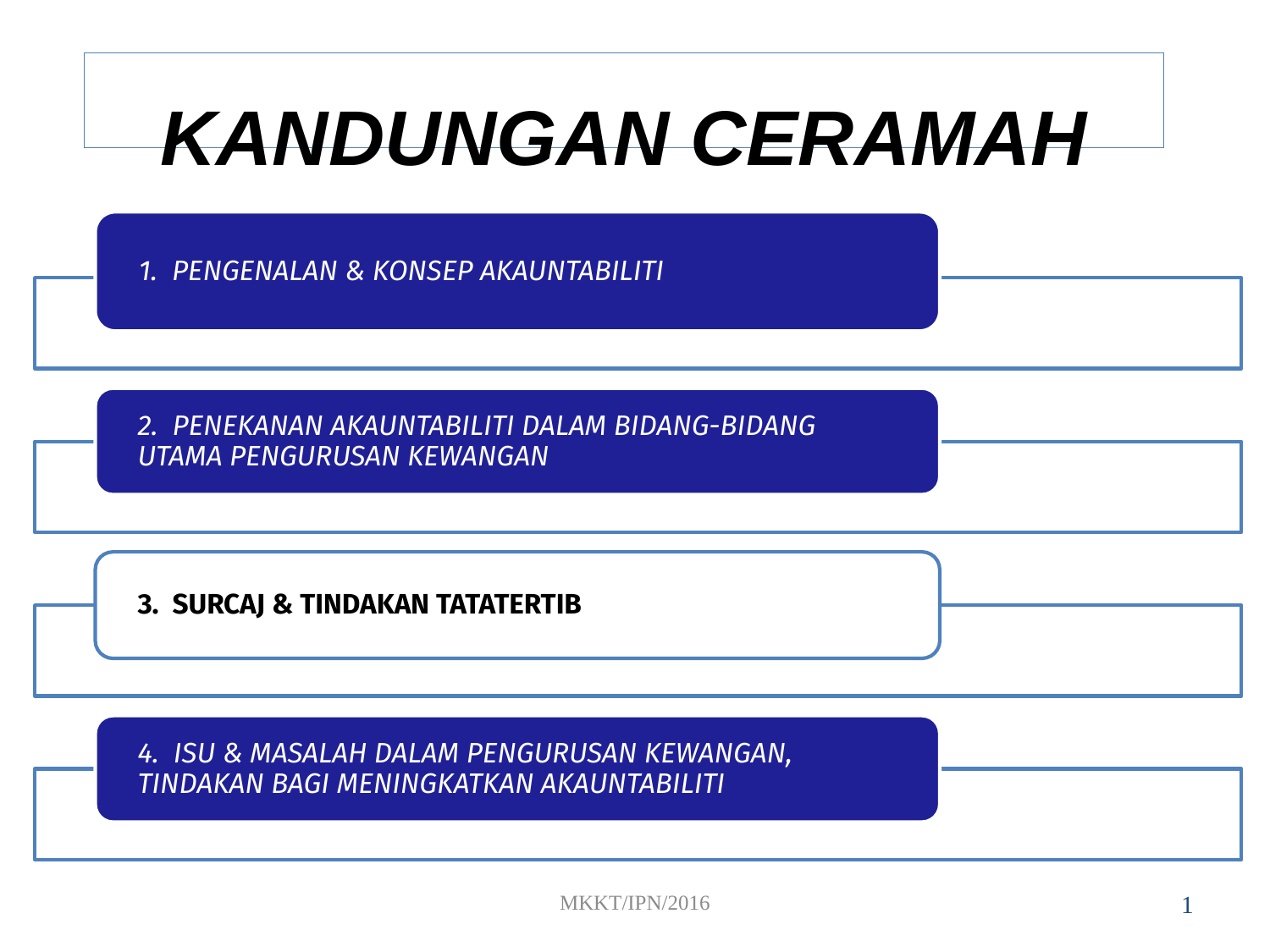

# KANDUNGAN CERAMAH PENEKANAN KAUNTABILITI DALAM BIDANG-BIDANG UTAMA PENGURUSAN KEWANGAN
1.  PENGENALAN & KONSEP AKAUNTABILITI
2.  PENEKANAN AKAUNTABILITI DALAM BIDANG-BIDANG UTAMA PENGURUSAN KEWANGAN
3.  SURCAJ & TINDAKAN TATATERTIB
4.  ISU & MASALAH DALAM PENGURUSAN KEWANGAN, TINDAKAN BAGI MENINGKATKAN AKAUNTABILITI
MKKT/IPN/2016
1